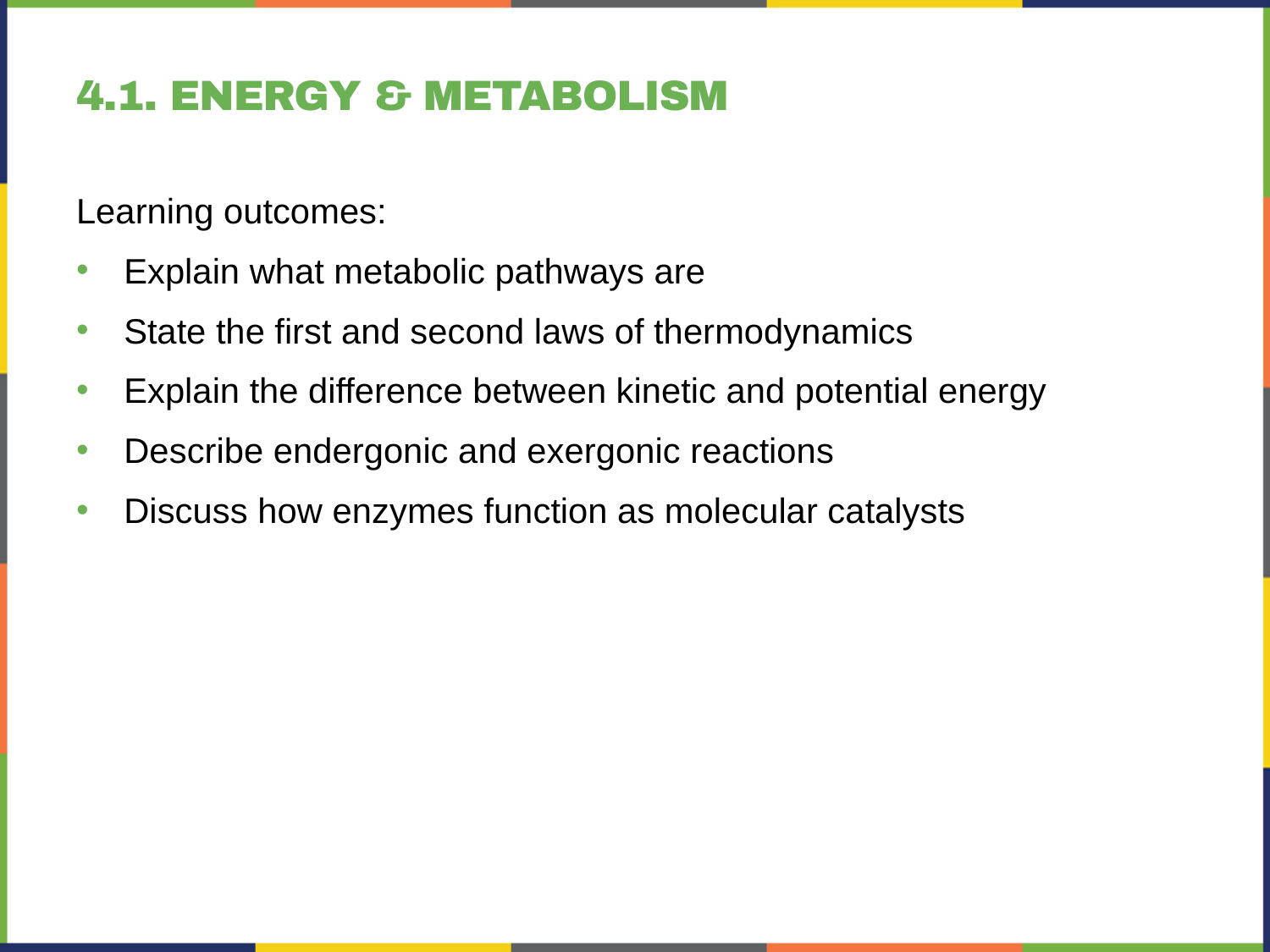

# 4.1. energy & metabolism
Learning outcomes:
Explain what metabolic pathways are
State the first and second laws of thermodynamics
Explain the difference between kinetic and potential energy
Describe endergonic and exergonic reactions
Discuss how enzymes function as molecular catalysts